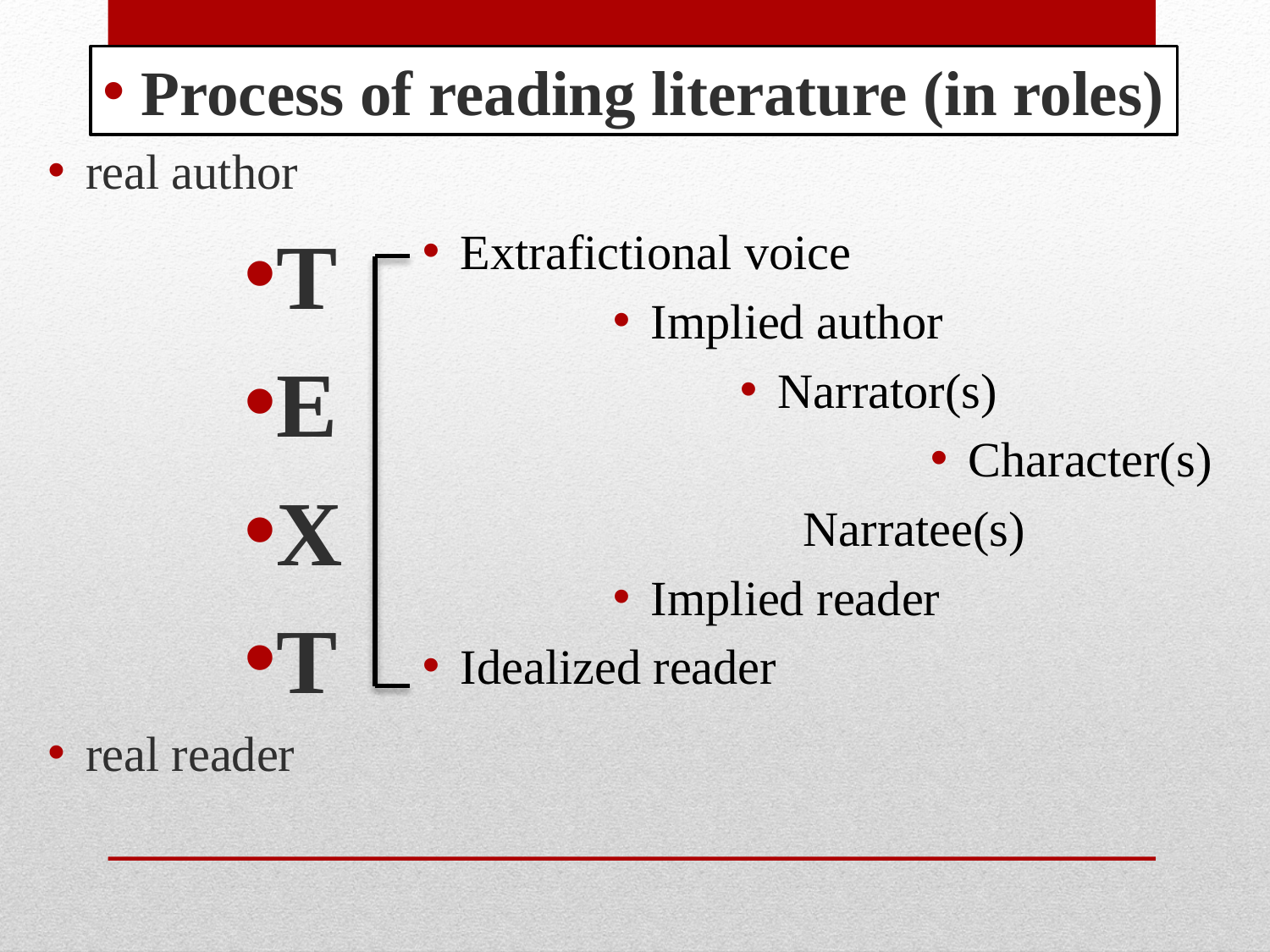

Process of reading literature (in roles)
real author
T
E
X
T
real reader
Extrafictional voice
Implied author
Narrator(s)
Character(s)
Narratee(s)
Implied reader
Idealized reader